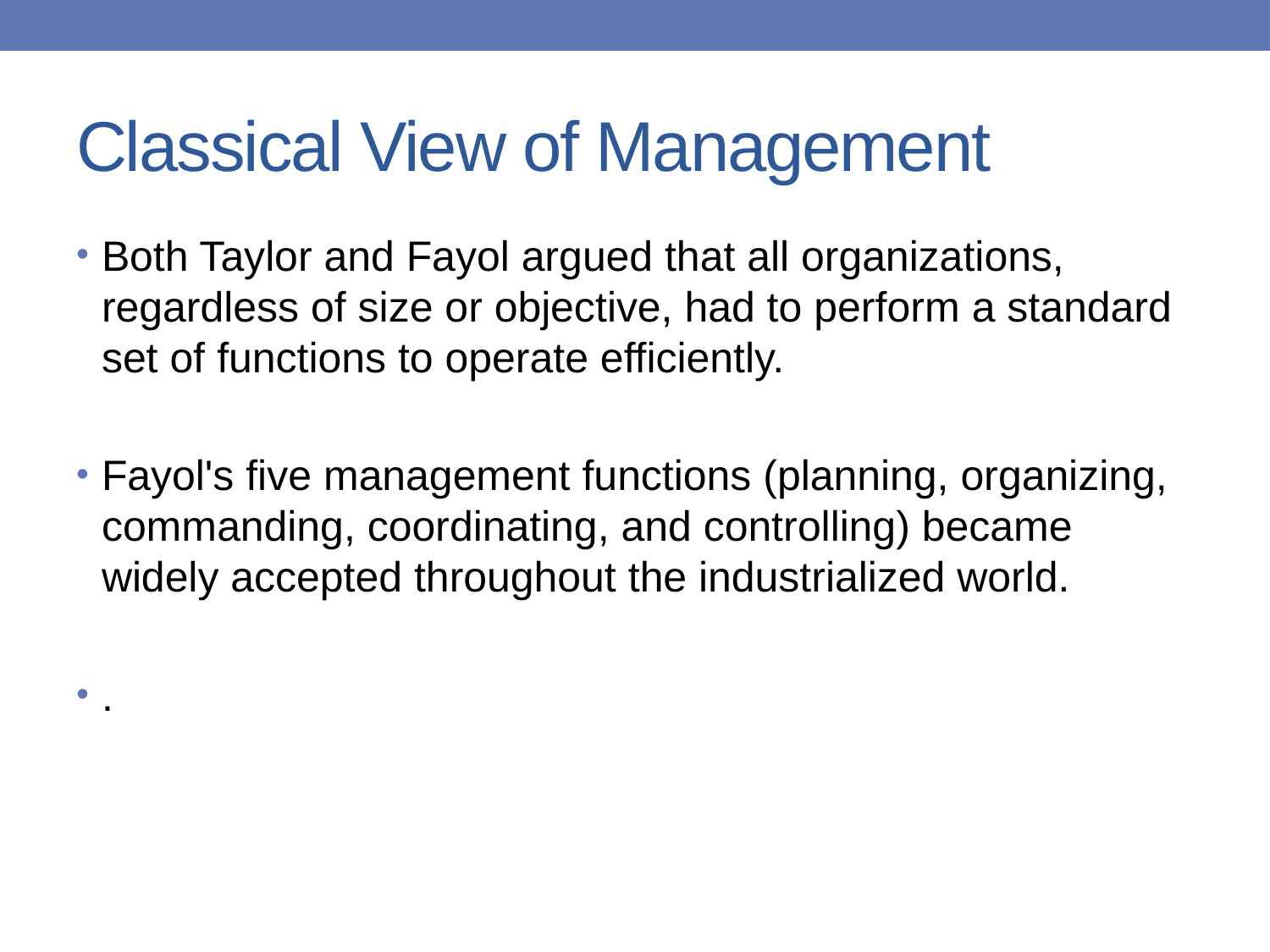

# Classical View of Management
Both Taylor and Fayol argued that all organizations, regardless of size or objective, had to perform a standard set of functions to operate efficiently.

Fayol's five management functions (planning, organizing, commanding, coordinating, and controlling) became widely accepted throughout the industrialized world.

.